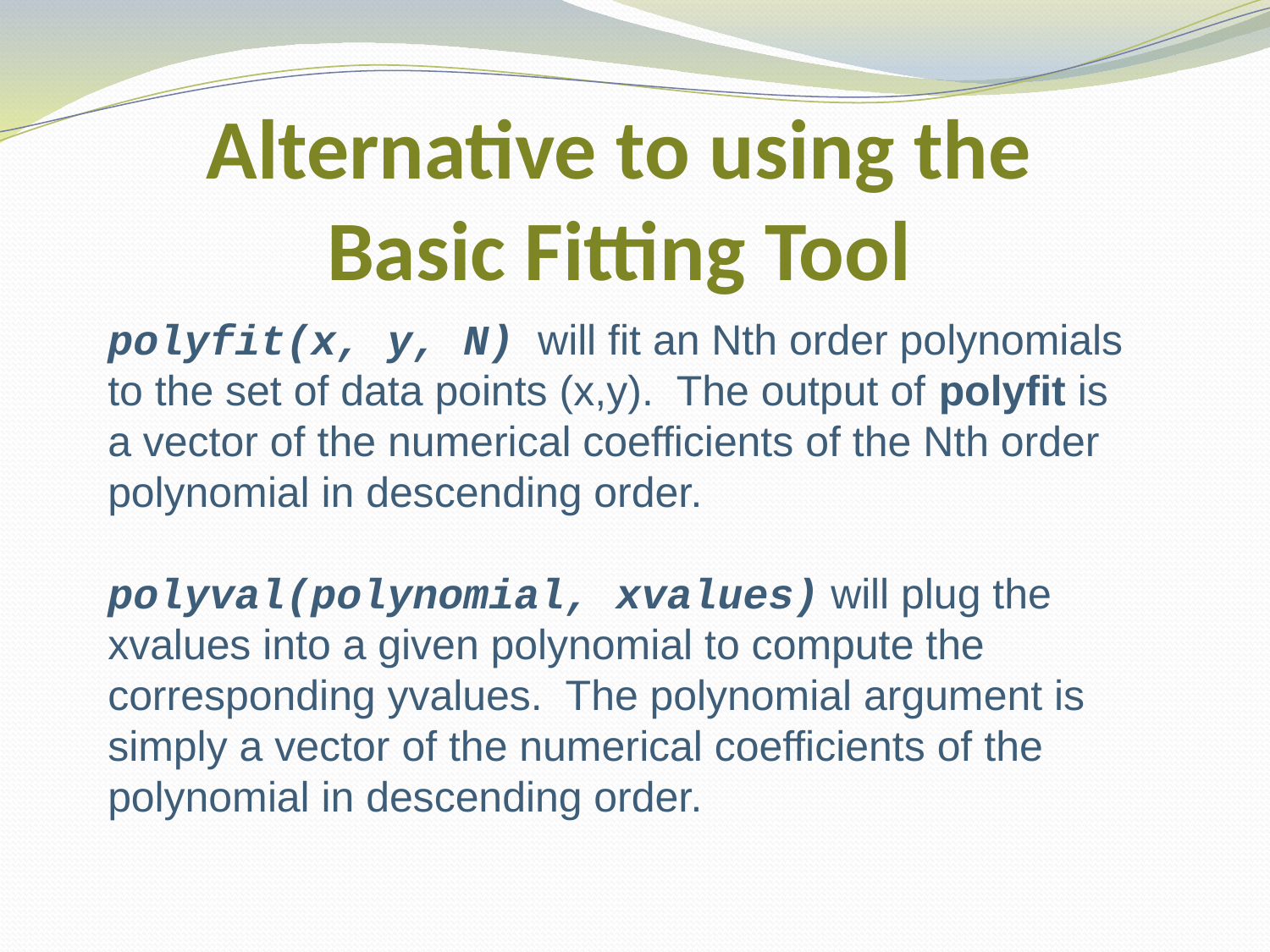

Alternative to using the Basic Fitting Tool
polyfit(x, y, N)  will fit an Nth order polynomials to the set of data points (x,y).  The output of polyfit is a vector of the numerical coefficients of the Nth order polynomial in descending order.

polyval(polynomial, xvalues) will plug the xvalues into a given polynomial to compute the corresponding yvalues.  The polynomial argument is simply a vector of the numerical coefficients of the polynomial in descending order.